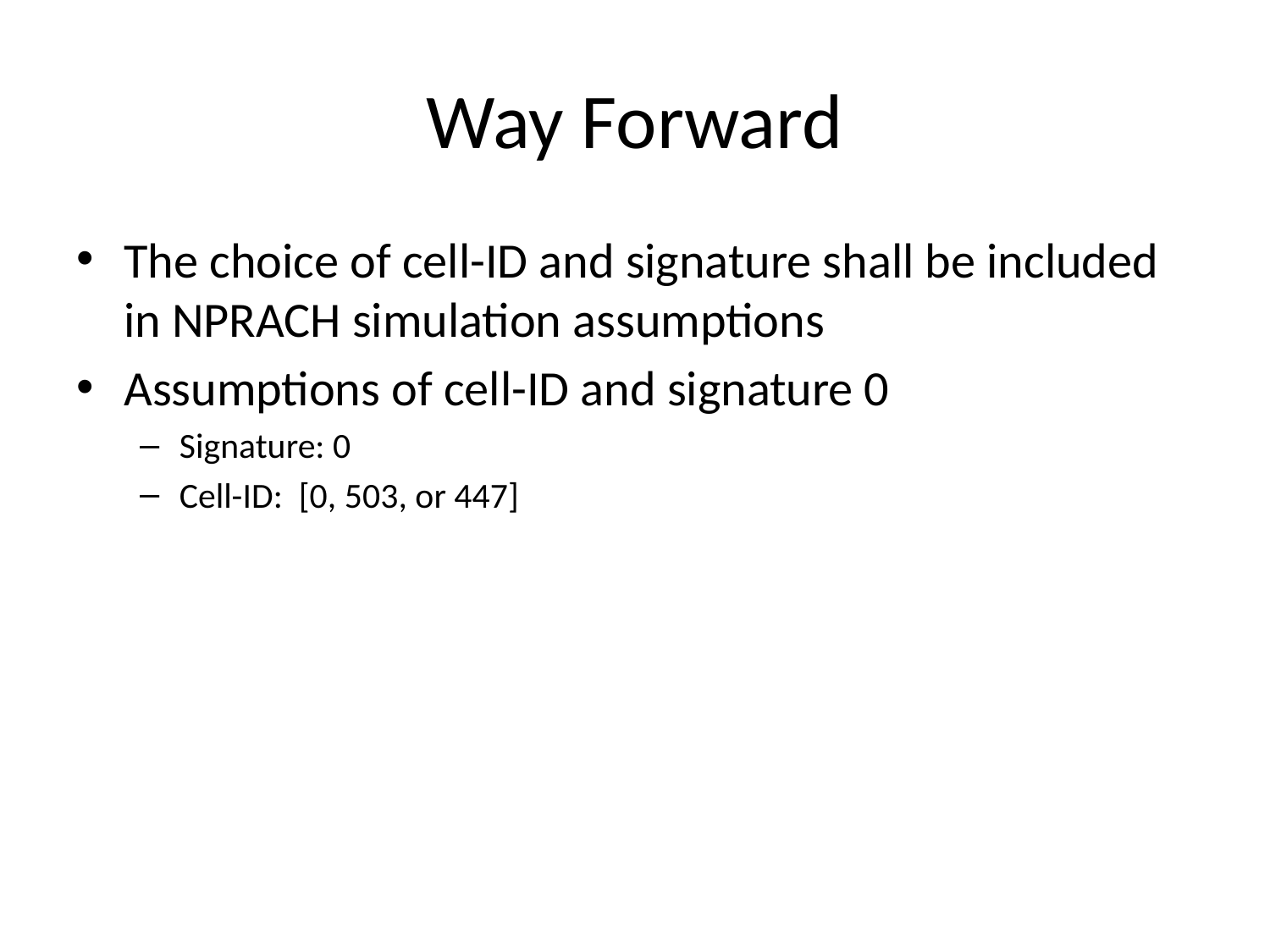

# Way Forward
The choice of cell-ID and signature shall be included in NPRACH simulation assumptions
Assumptions of cell-ID and signature 0
Signature: 0
Cell-ID:  [0, 503, or 447]